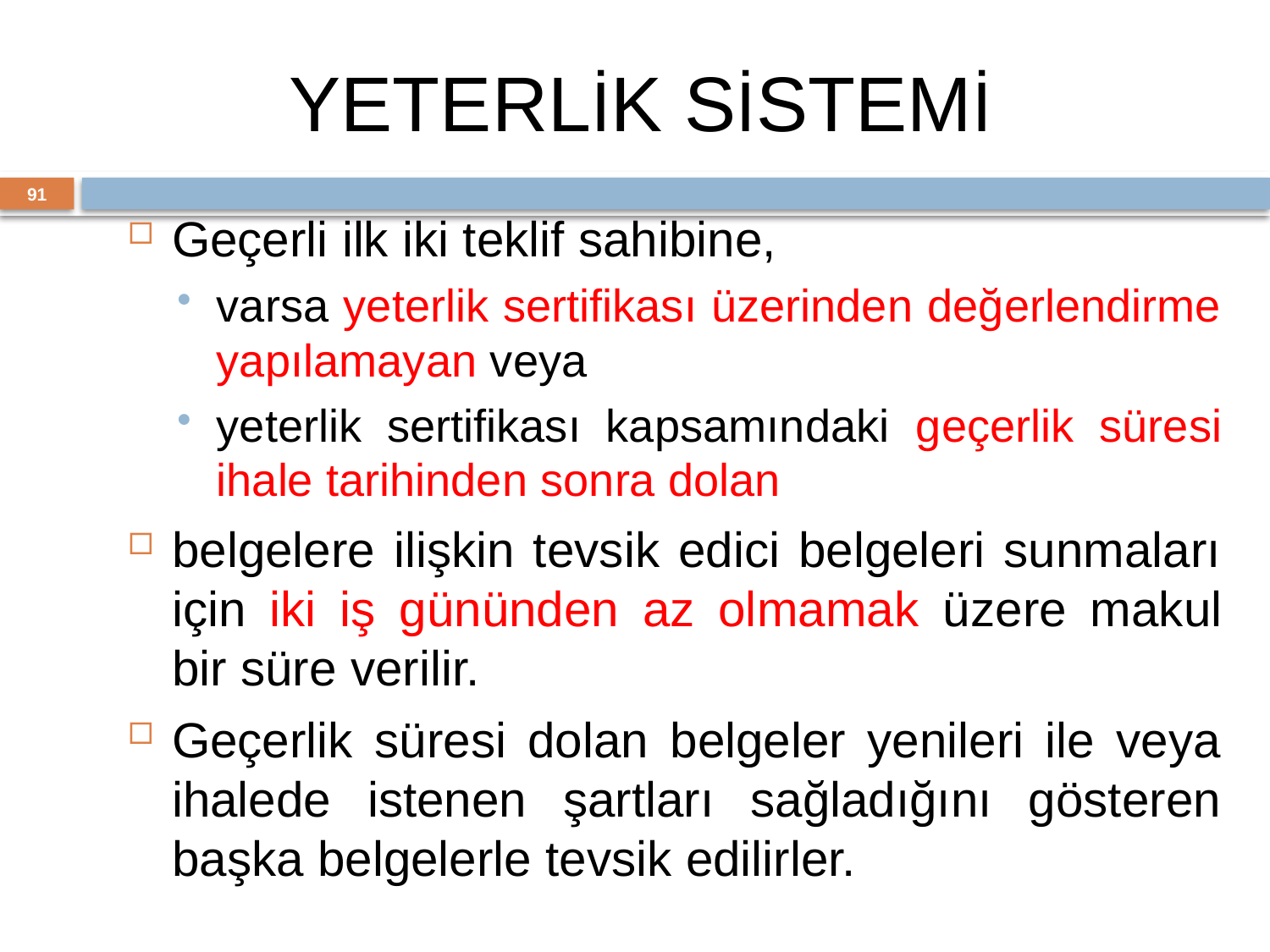

# YETERLİK SİSTEMİ
91
Geçerli ilk iki teklif sahibine,
varsa yeterlik sertifikası üzerinden değerlendirme yapılamayan veya
yeterlik sertifikası kapsamındaki geçerlik süresi ihale tarihinden sonra dolan
belgelere ilişkin tevsik edici belgeleri sunmaları için iki iş gününden az olmamak üzere makul bir süre verilir.
Geçerlik süresi dolan belgeler yenileri ile veya ihalede istenen şartları sağladığını gösteren başka belgelerle tevsik edilirler.